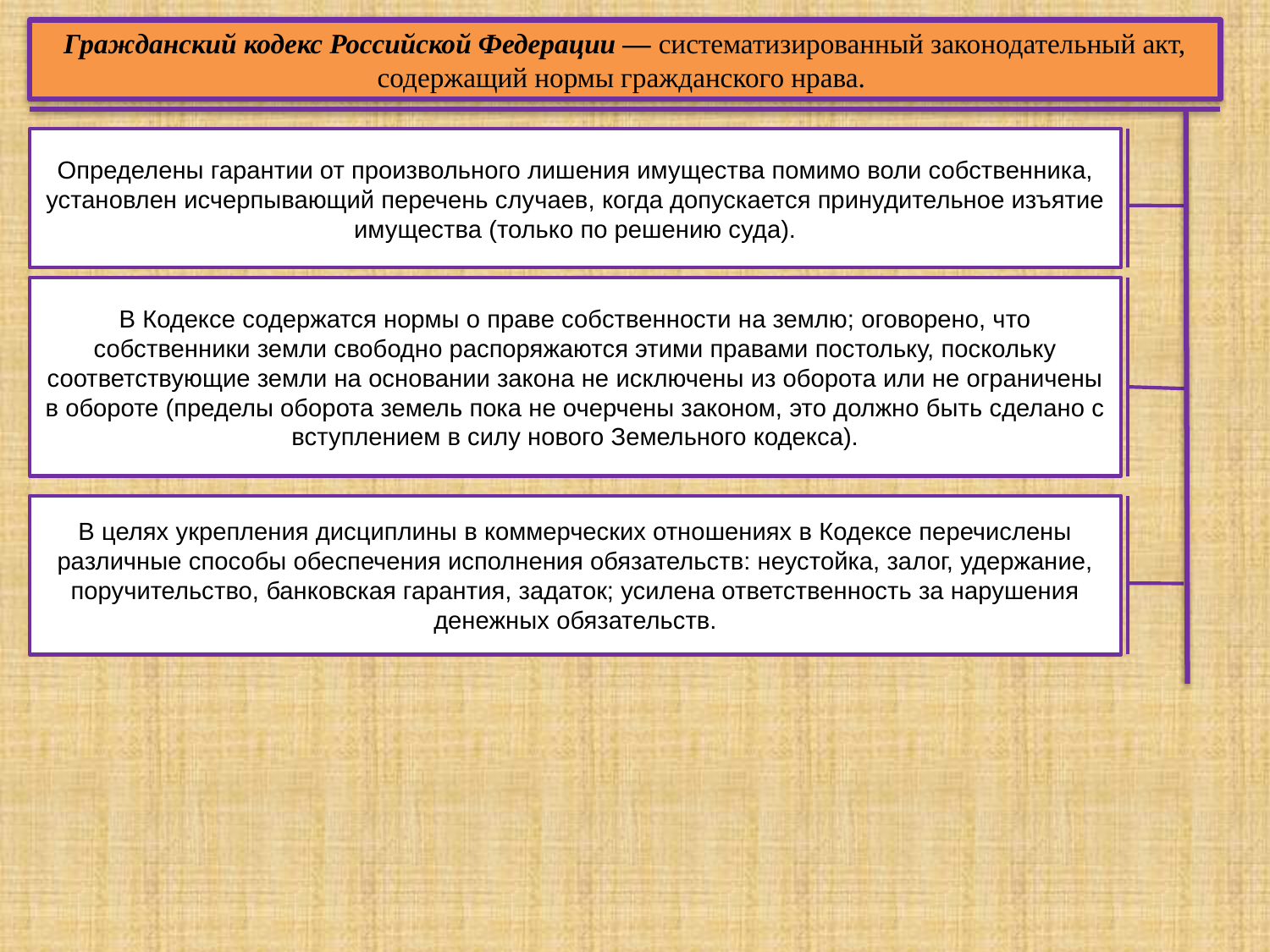

Гражданский кодекс Российской Федерации — систематизированный законодательный акт, содержащий нормы гражданского нрава.
Определены гарантии от произвольного лишения имущества помимо воли собственника, установлен исчерпывающий перечень случаев, когда допускается принудительное изъятие имущества (только по решению суда).
В Кодексе содержатся нормы о праве собственности на землю; оговорено, что собственники земли свободно распоряжаются этими правами постольку, поскольку соответствующие земли на основании закона не исключены из оборота или не ограничены в обороте (пределы оборота земель пока не очерчены законом, это должно быть сделано с вступлением в силу нового Земельного кодекса).
В целях укрепления дисциплины в коммерческих отношениях в Кодексе перечислены различные способы обеспечения исполнения обязательств: неустойка, залог, удержание, поручительство, банковская гарантия, задаток; усилена ответственность за нарушения денежных обязательств.